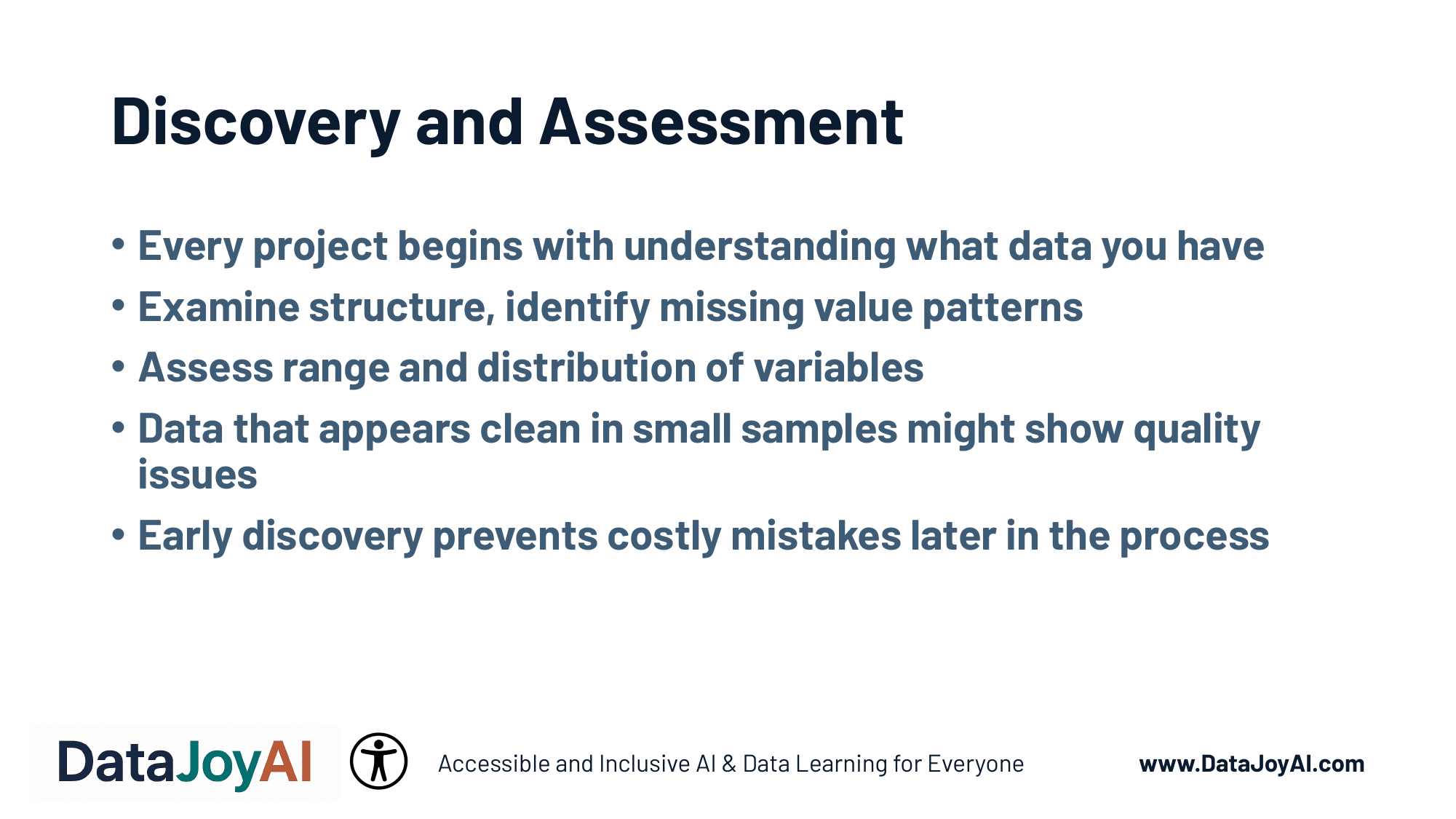

# Discovery and Assessment
Every project begins with understanding what data you have
Examine structure, identify missing value patterns
Assess range and distribution of variables
Data that appears clean in small samples might show quality issues
Early discovery prevents costly mistakes later in the process